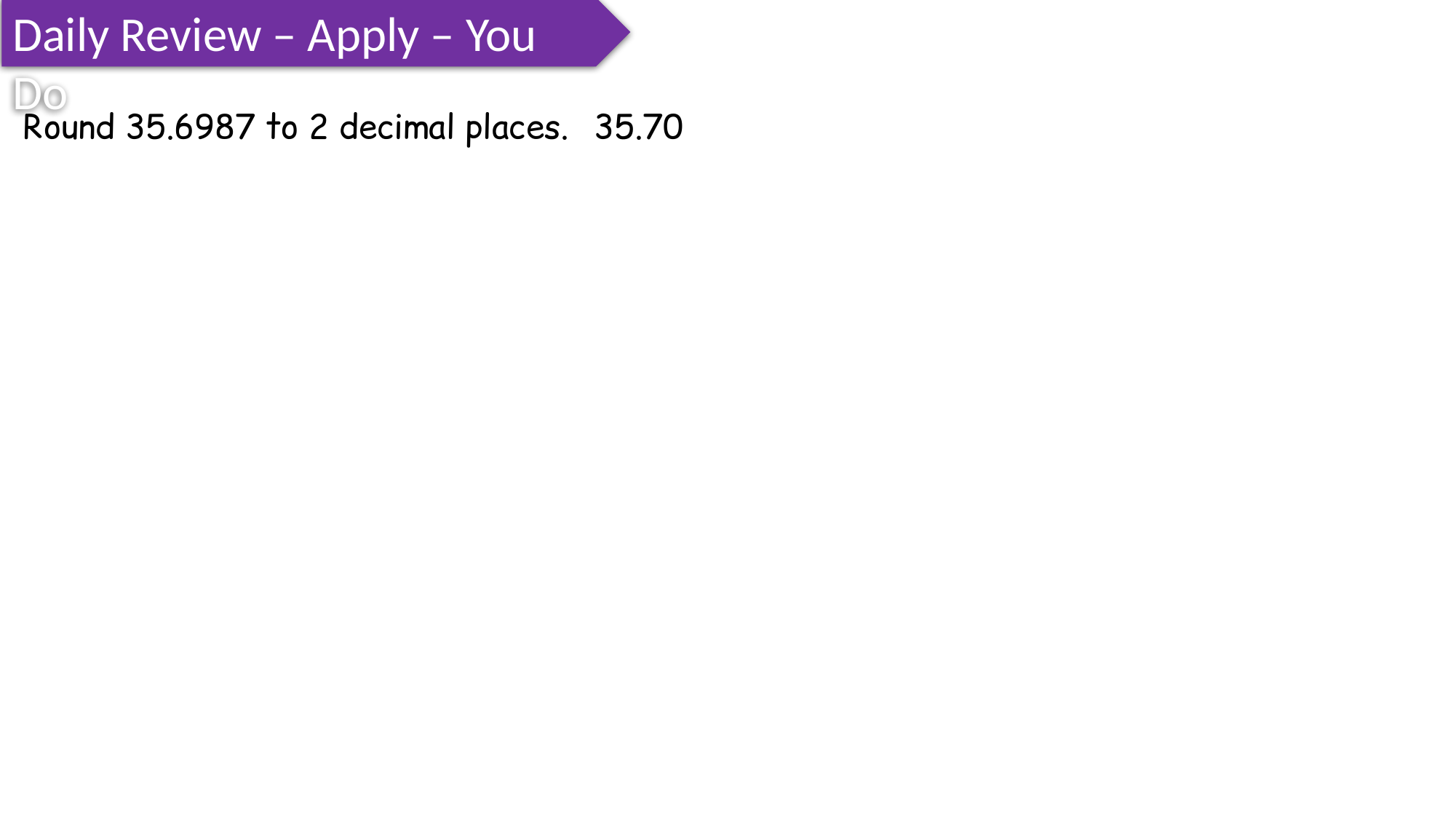

Daily Review – Apply – You Do
35.70
Round 35.6987 to 2 decimal places.